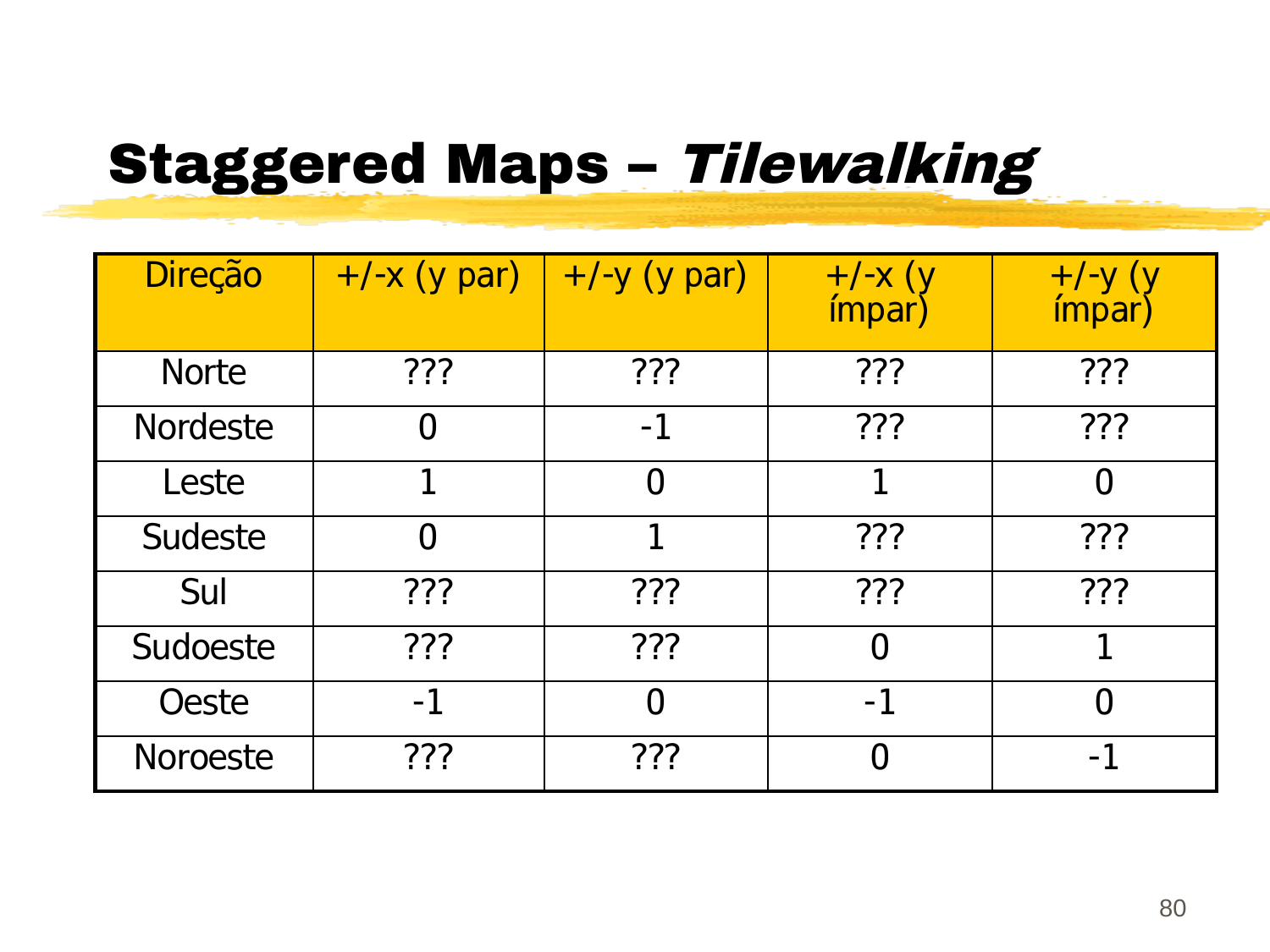

# Staggered Maps – Tilewalking
| Direção | +/-x (y par) | +/-y (y par) | +/-x (y ímpar) | +/-y (y ímpar) |
| --- | --- | --- | --- | --- |
| Norte | ??? | ??? | ??? | ??? |
| Nordeste | 0 | -1 | ??? | ??? |
| Leste | 1 | 0 | 1 | 0 |
| Sudeste | 0 | 1 | ??? | ??? |
| Sul | ??? | ??? | ??? | ??? |
| Sudoeste | ??? | ??? | 0 | 1 |
| Oeste | -1 | 0 | -1 | 0 |
| Noroeste | ??? | ??? | 0 | -1 |
80